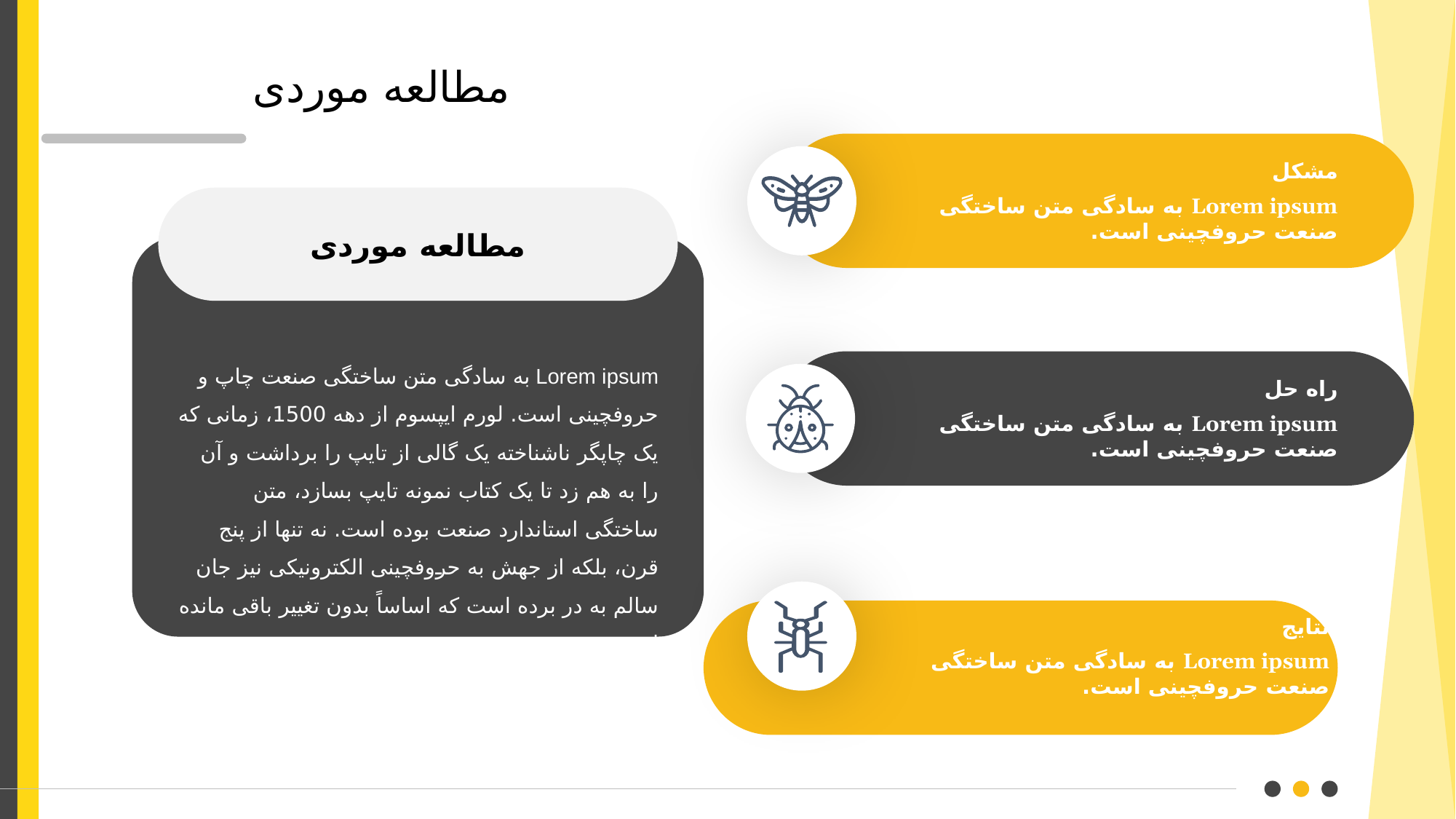

مطالعه موردی

مشکل
Lorem ipsum به سادگی متن ساختگی صنعت حروفچینی است.

راه حل
Lorem ipsum به سادگی متن ساختگی صنعت حروفچینی است.

نتایج
Lorem ipsum به سادگی متن ساختگی صنعت حروفچینی است.
مطالعه موردی

Lorem ipsum به سادگی متن ساختگی صنعت چاپ و حروفچینی است. لورم ایپسوم از دهه 1500، زمانی که یک چاپگر ناشناخته یک گالی از تایپ را برداشت و آن را به هم زد تا یک کتاب نمونه تایپ بسازد، متن ساختگی استاندارد صنعت بوده است. نه تنها از پنج قرن، بلکه از جهش به حروفچینی الکترونیکی نیز جان سالم به در برده است که اساساً بدون تغییر باقی مانده است.